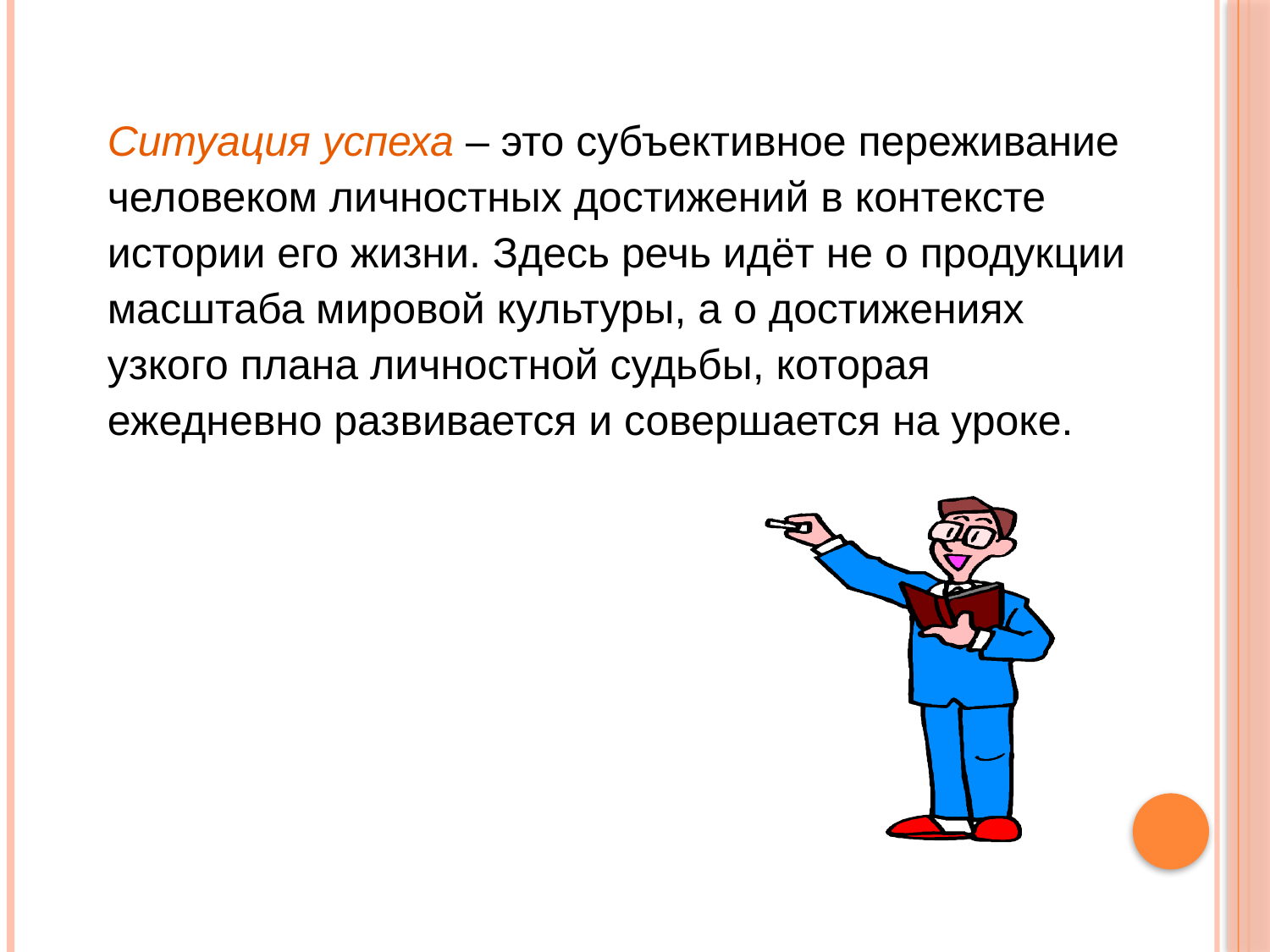

Ситуация успеха – это субъективное переживание человеком личностных достижений в контексте истории его жизни. Здесь речь идёт не о продукции масштаба мировой культуры, а о достижениях узкого плана личностной судьбы, которая ежедневно развивается и совершается на уроке.